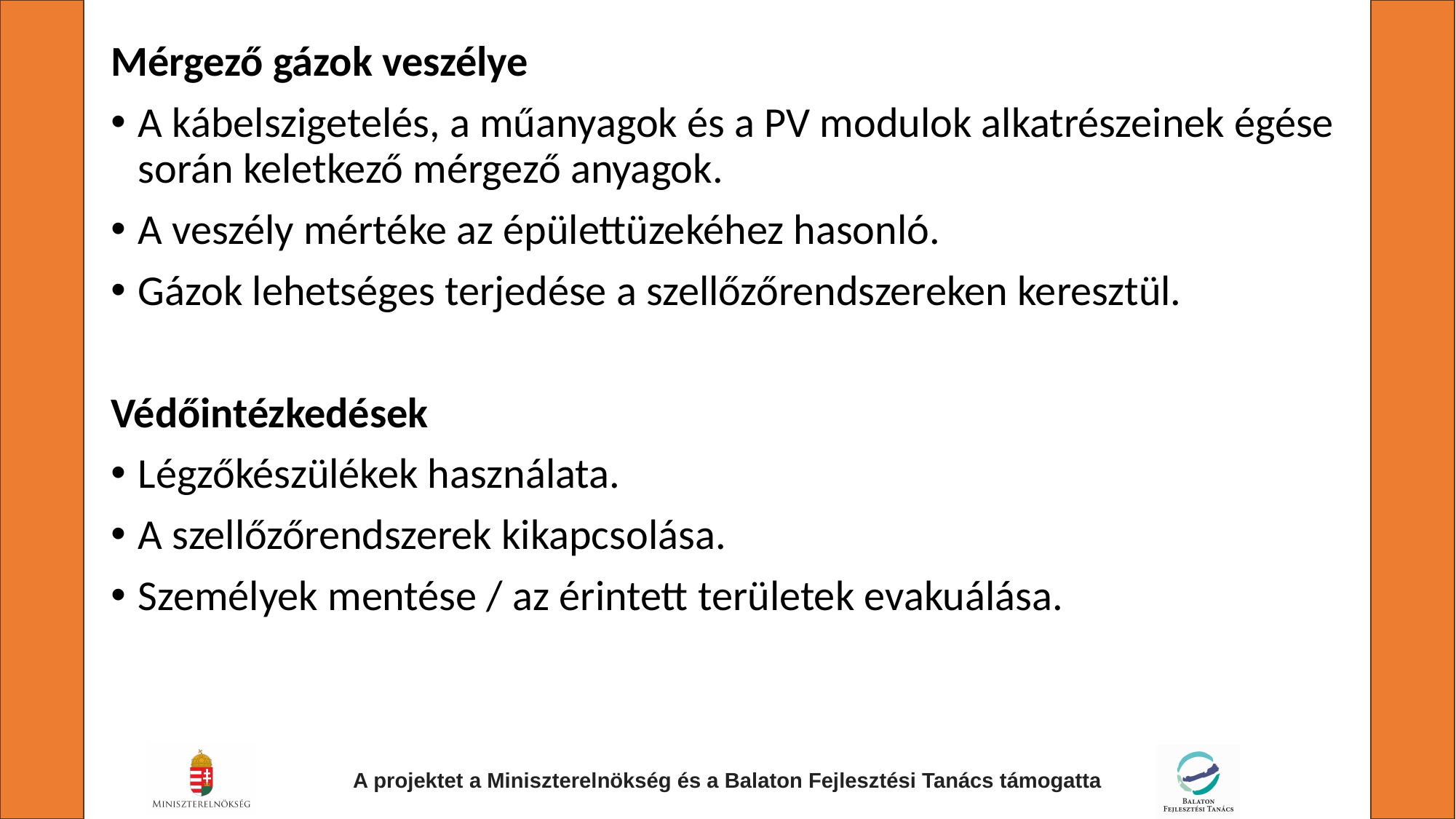

Mérgező gázok veszélye
A kábelszigetelés, a műanyagok és a PV modulok alkatrészeinek égése során keletkező mérgező anyagok.
A veszély mértéke az épülettüzekéhez hasonló.
Gázok lehetséges terjedése a szellőzőrendszereken keresztül.

Védőintézkedések
Légzőkészülékek használata.
A szellőzőrendszerek kikapcsolása.
Személyek mentése / az érintett területek evakuálása.